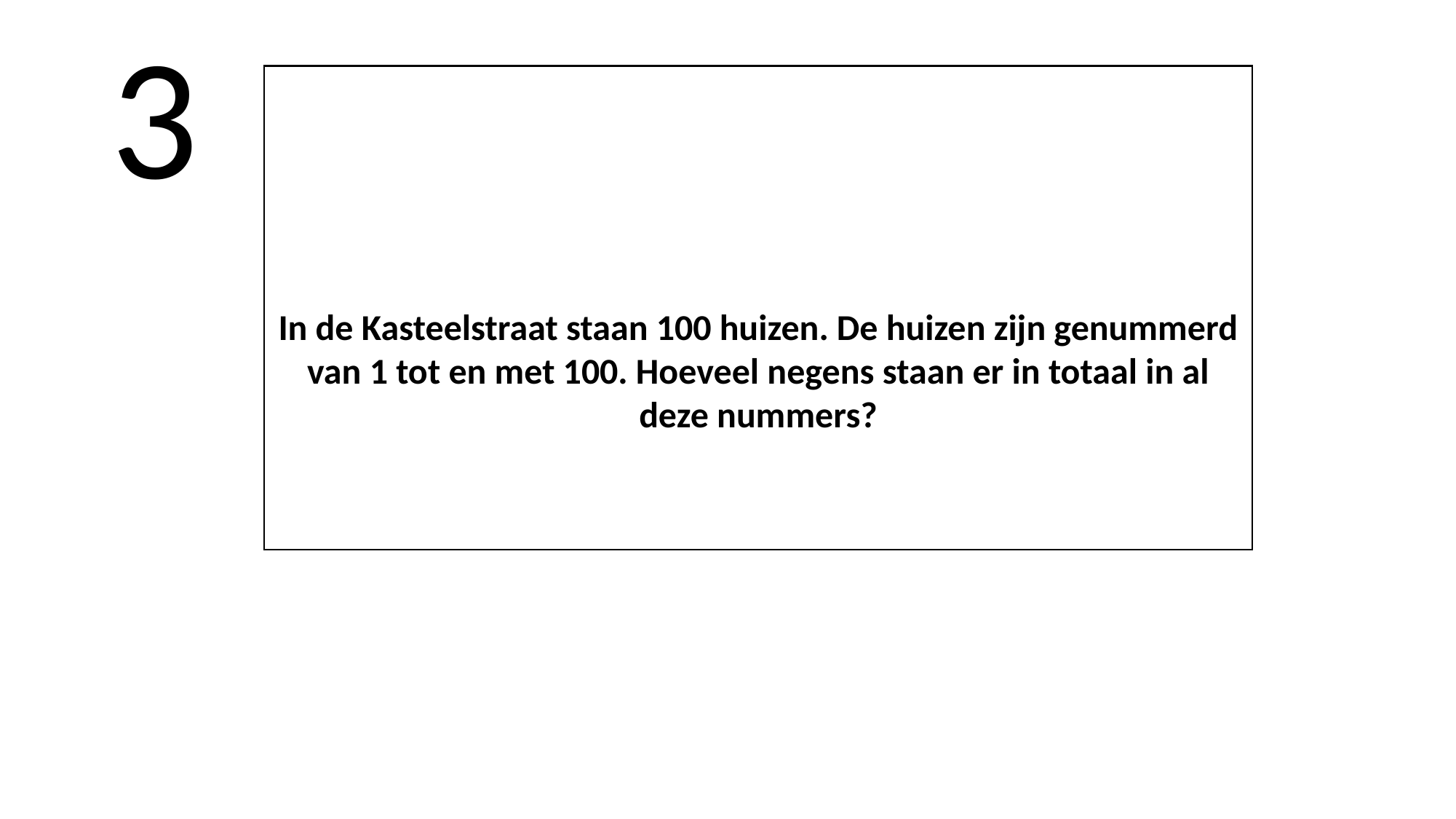

# 3

In de Kasteelstraat staan 100 huizen. De huizen zijn genummerd van 1 tot en met 100. Hoeveel negens staan er in totaal in al deze nummers?